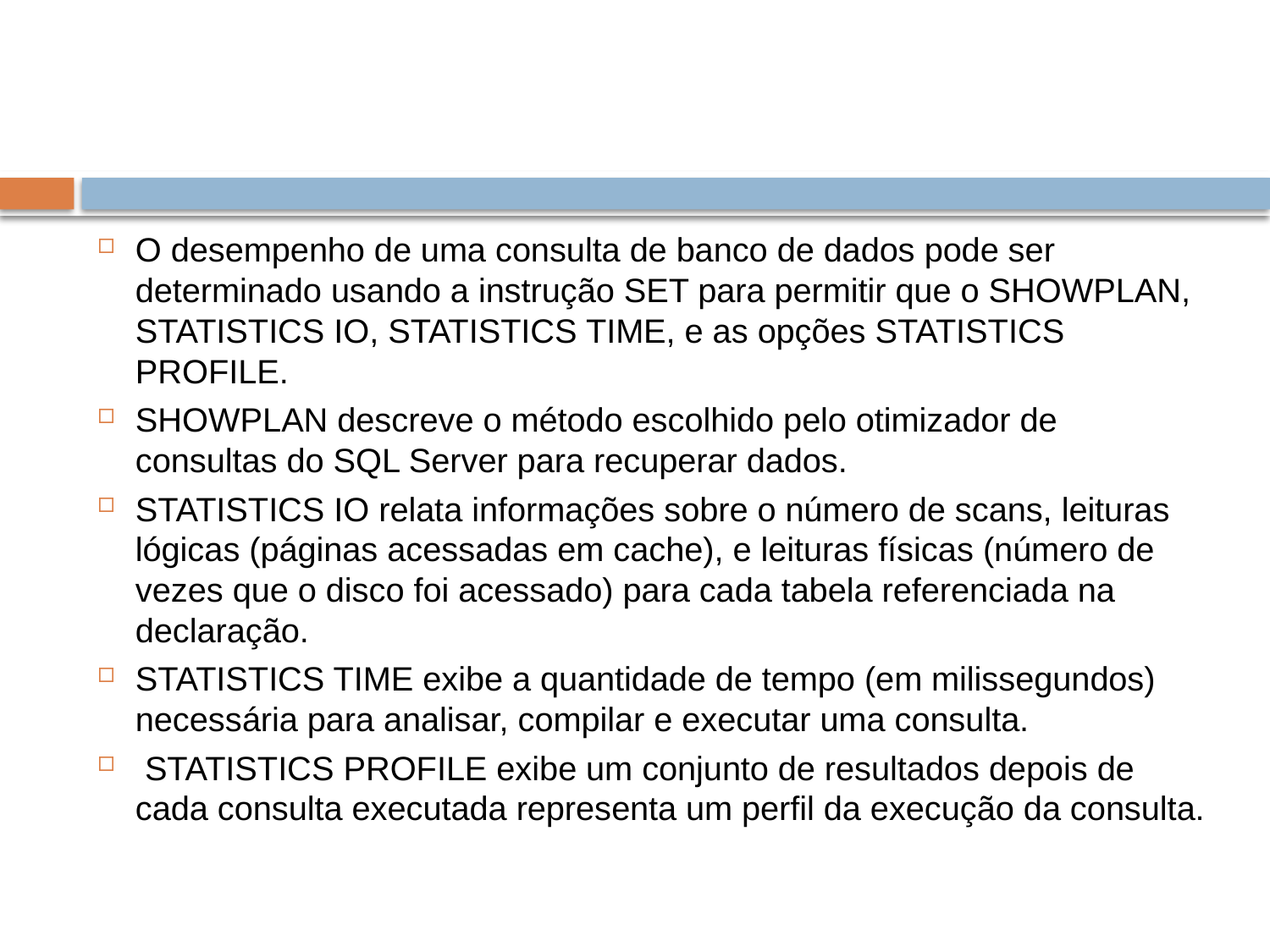

#
O desempenho de uma consulta de banco de dados pode ser determinado usando a instrução SET para permitir que o SHOWPLAN, STATISTICS IO, STATISTICS TIME, e as opções STATISTICS PROFILE.
SHOWPLAN descreve o método escolhido pelo otimizador de consultas do SQL Server para recuperar dados.
STATISTICS IO relata informações sobre o número de scans, leituras lógicas (páginas acessadas em cache), e leituras físicas (número de vezes que o disco foi acessado) para cada tabela referenciada na declaração.
STATISTICS TIME exibe a quantidade de tempo (em milissegundos) necessária para analisar, compilar e executar uma consulta.
 STATISTICS PROFILE exibe um conjunto de resultados depois de cada consulta executada representa um perfil da execução da consulta.